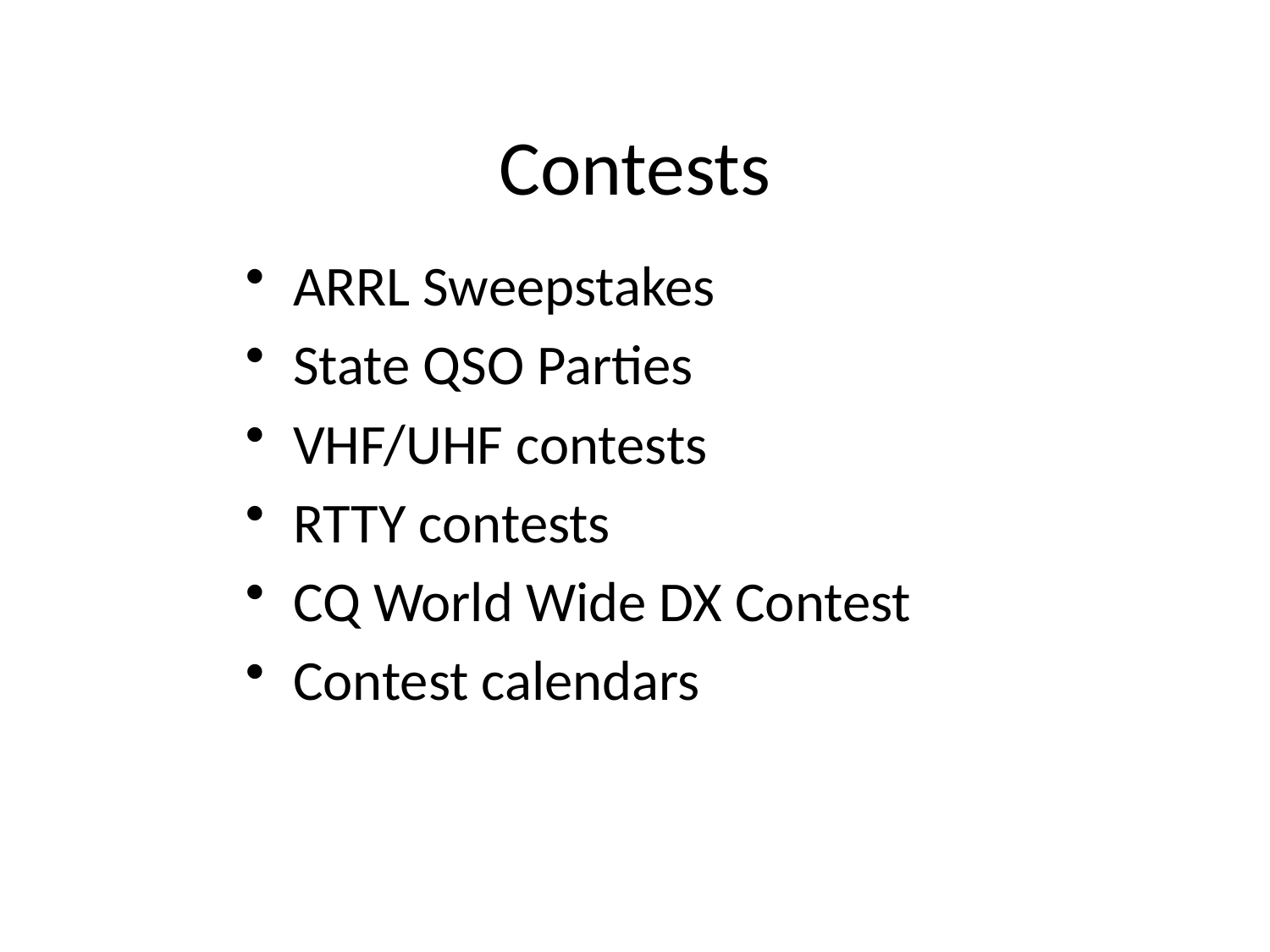

Contests
ARRL Sweepstakes
State QSO Parties
VHF/UHF contests
RTTY contests
CQ World Wide DX Contest
Contest calendars